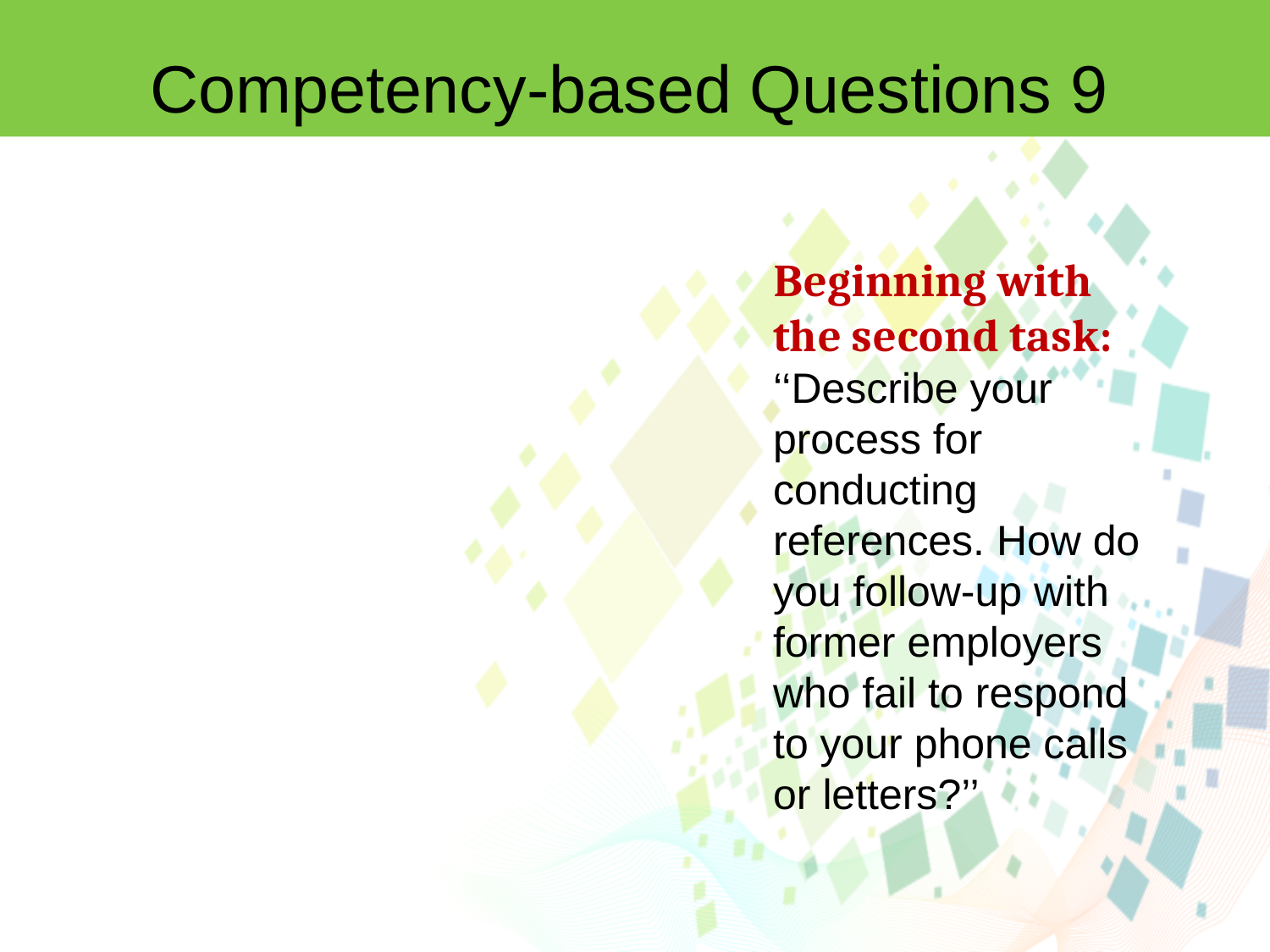

Competency-based Questions 9
Beginning with the second task:
‘‘Describe your process for conducting references. How do you follow-up with
former employers who fail to respond to your phone calls or letters?’’